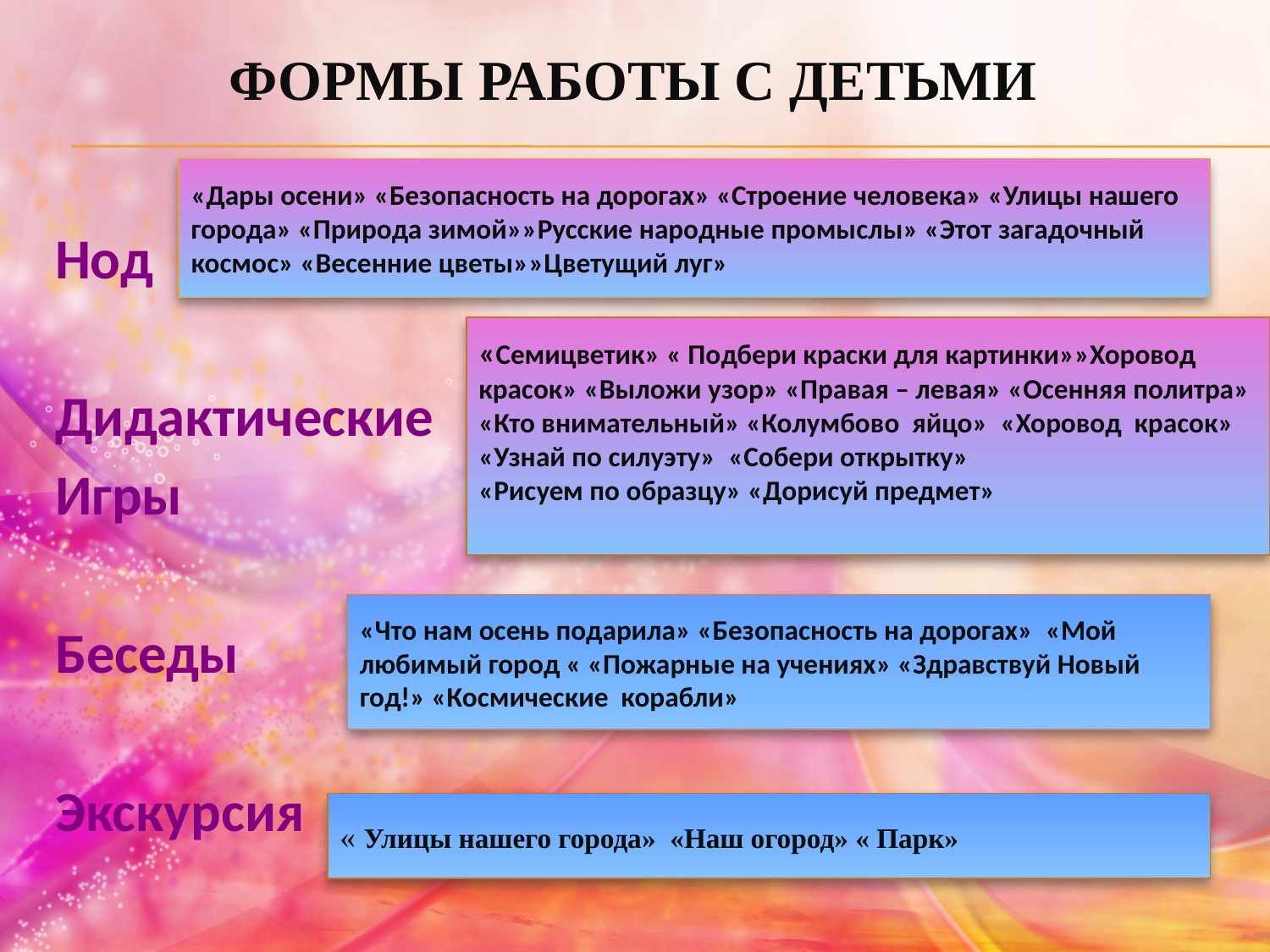

# Формы работы с детьми
«Дары осени» «Безопасность на дорогах» «Строение человека» «Улицы нашего города» «Природа зимой»»Русские народные промыслы» «Этот загадочный космос» «Весенние цветы»»Цветущий луг»
Нод

Дидактические
Игры

Беседы

Экскурсия

«Семицветик» « Подбери краски для картинки»»Хоровод красок» «Выложи узор» «Правая – левая» «Осенняя политра» «Кто внимательный» «Колумбово  яйцо»  «Хоровод  красок»  «Узнай по силуэту»  «Собери открытку»
«Рисуем по образцу» «Дорисуй предмет»

«Что нам осень подарила» «Безопасность на дорогах»  «Мой любимый город « «Пожарные на учениях» «Здравствуй Новый год!» «Космические  корабли»
« Улицы нашего города»  «Наш огород» « Парк»